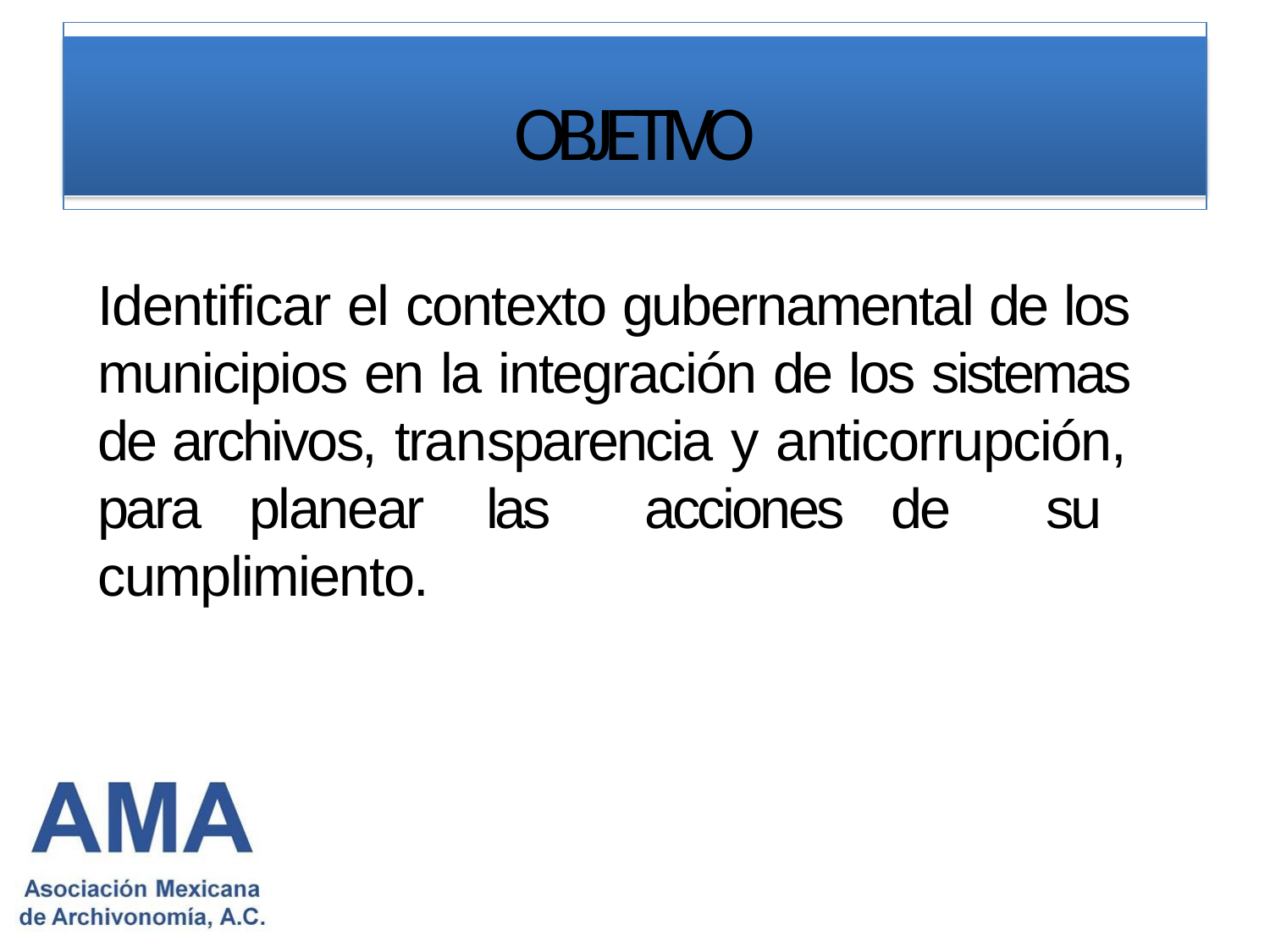

# OBJETIVO

Identificar el contexto gubernamental de los  municipios en la integración de los sistemas  de archivos, transparencia y anticorrupción,  para planear las  acciones de  su  cumplimiento.